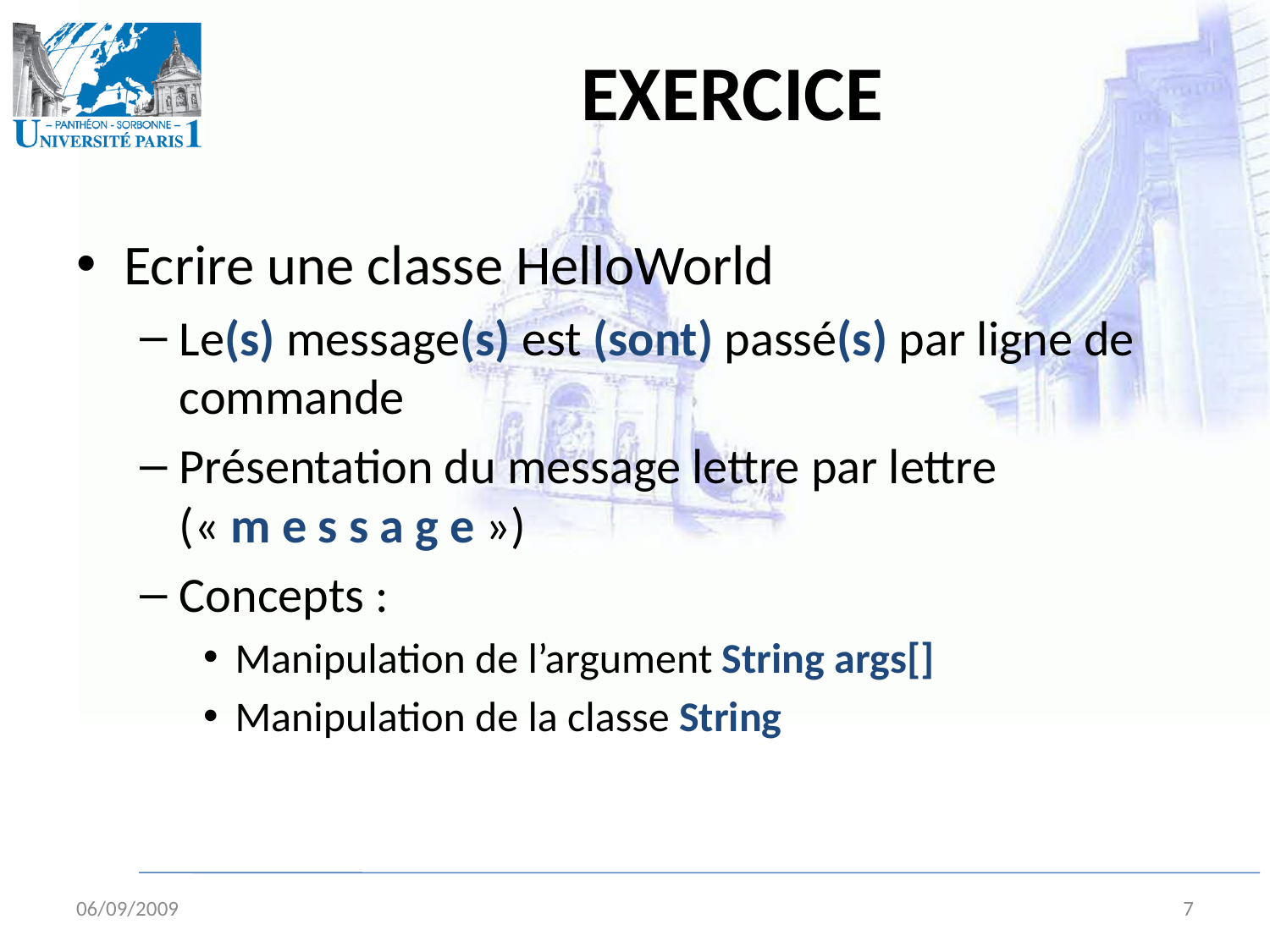

# Exercice
Ecrire une classe HelloWorld
Le(s) message(s) est (sont) passé(s) par ligne de commande
Présentation du message lettre par lettre
(« m e s s a g e »)
Concepts :
Manipulation de l’argument String args[]
Manipulation de la classe String
06/09/2009
7